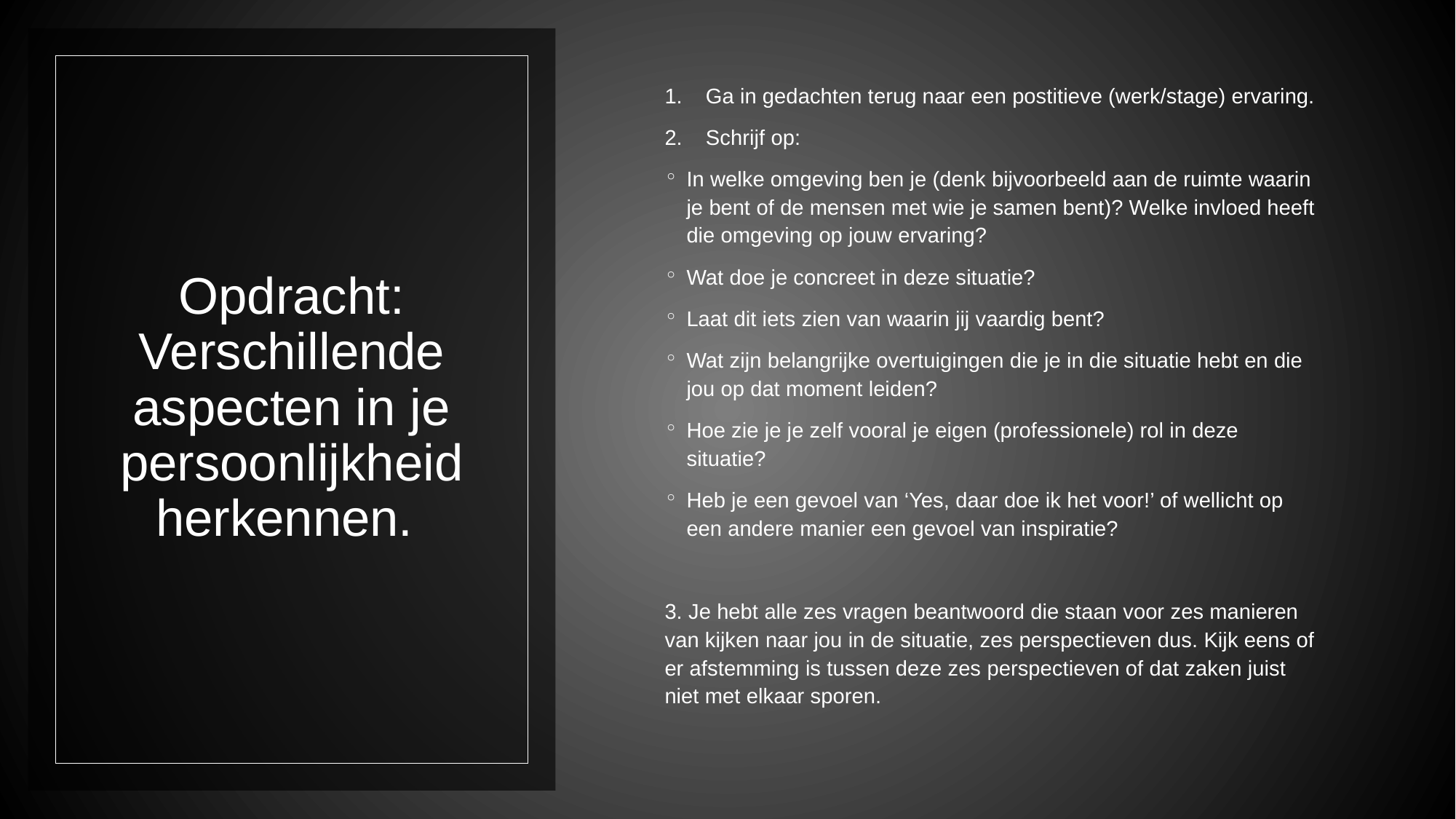

Ga in gedachten terug naar een postitieve (werk/stage) ervaring.
Schrijf op:
In welke omgeving ben je (denk bijvoorbeeld aan de ruimte waarin je bent of de mensen met wie je samen bent)? Welke invloed heeft die omgeving op jouw ervaring?
Wat doe je concreet in deze situatie?
Laat dit iets zien van waarin jij vaardig bent?
Wat zijn belangrijke overtuigingen die je in die situatie hebt en die jou op dat moment leiden?
Hoe zie je je zelf vooral je eigen (professionele) rol in deze situatie?
Heb je een gevoel van ‘Yes, daar doe ik het voor!’ of wellicht op een andere manier een gevoel van inspiratie?

3. Je hebt alle zes vragen beantwoord die staan voor zes manieren van kijken naar jou in de situatie, zes perspectieven dus. Kijk eens of er afstemming is tussen deze zes perspectieven of dat zaken juist niet met elkaar sporen.
# Opdracht: Verschillende aspecten in je persoonlijkheid herkennen.